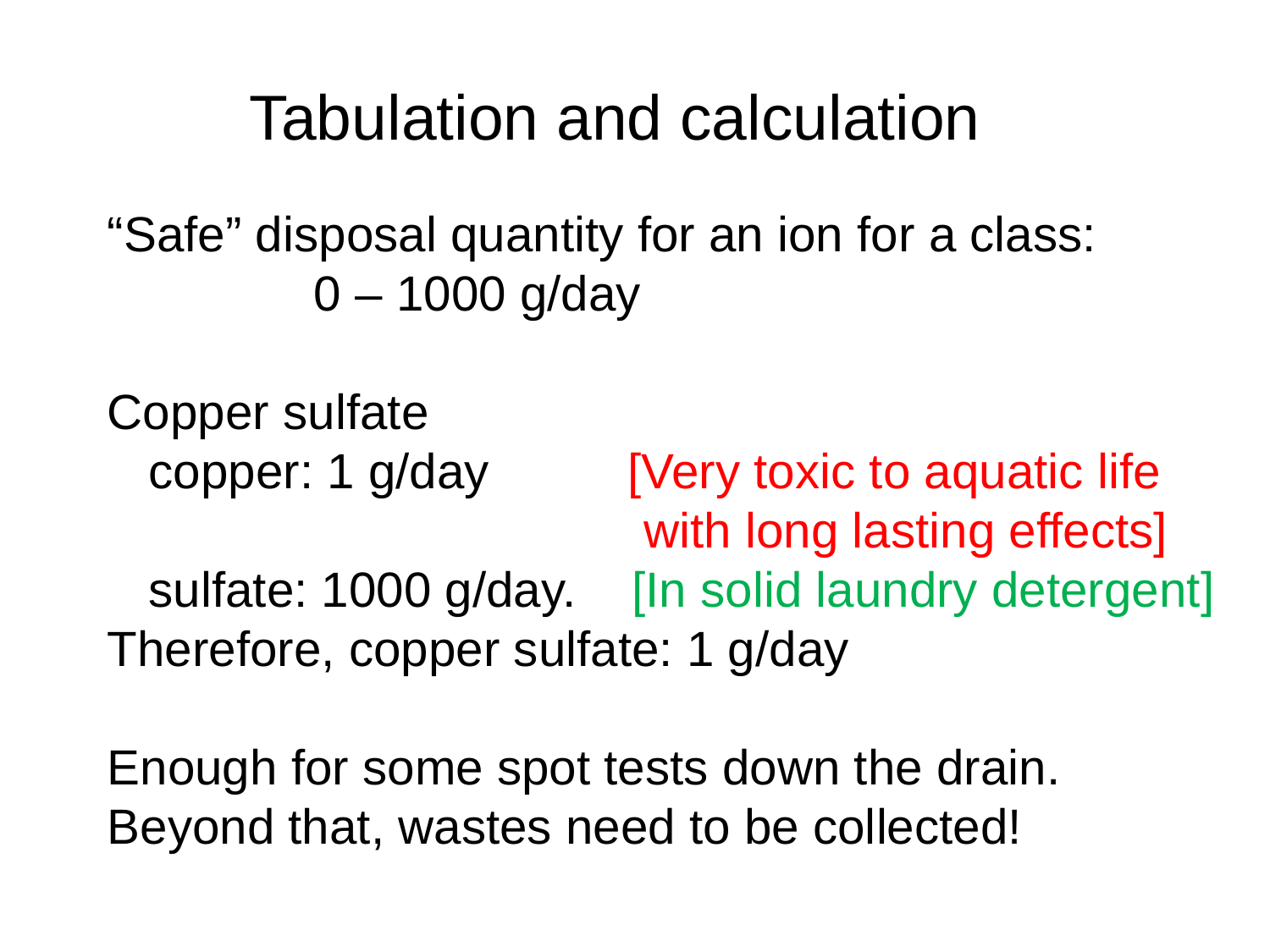

# Tabulation and calculation
“Safe” disposal quantity for an ion for a class:
               0 – 1000 g/day

Copper sulfate
   copper: 1 g/day          [Very toxic to aquatic life
                                       with long lasting effects]
   sulfate: 1000 g/day.    [In solid laundry detergent]
Therefore, copper sulfate: 1 g/day

Enough for some spot tests down the drain.
Beyond that, wastes need to be collected!